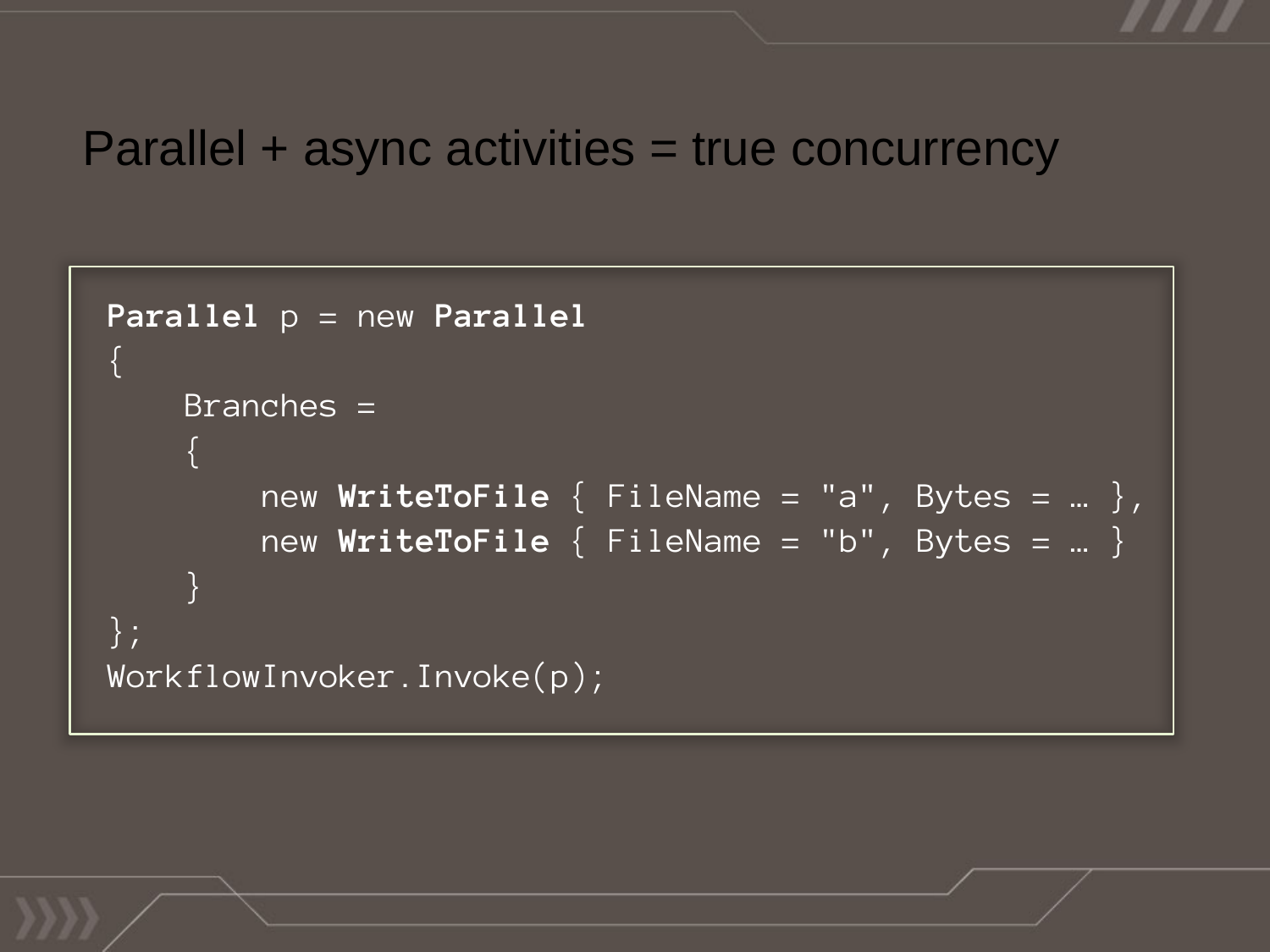

Parallel + async activities = true concurrency

Parallel p = new Parallel
{
    Branches =
    {
        new WriteToFile { FileName = "a", Bytes = … },
        new WriteToFile { FileName = "b", Bytes = … }
    }
};
WorkflowInvoker.Invoke(p);